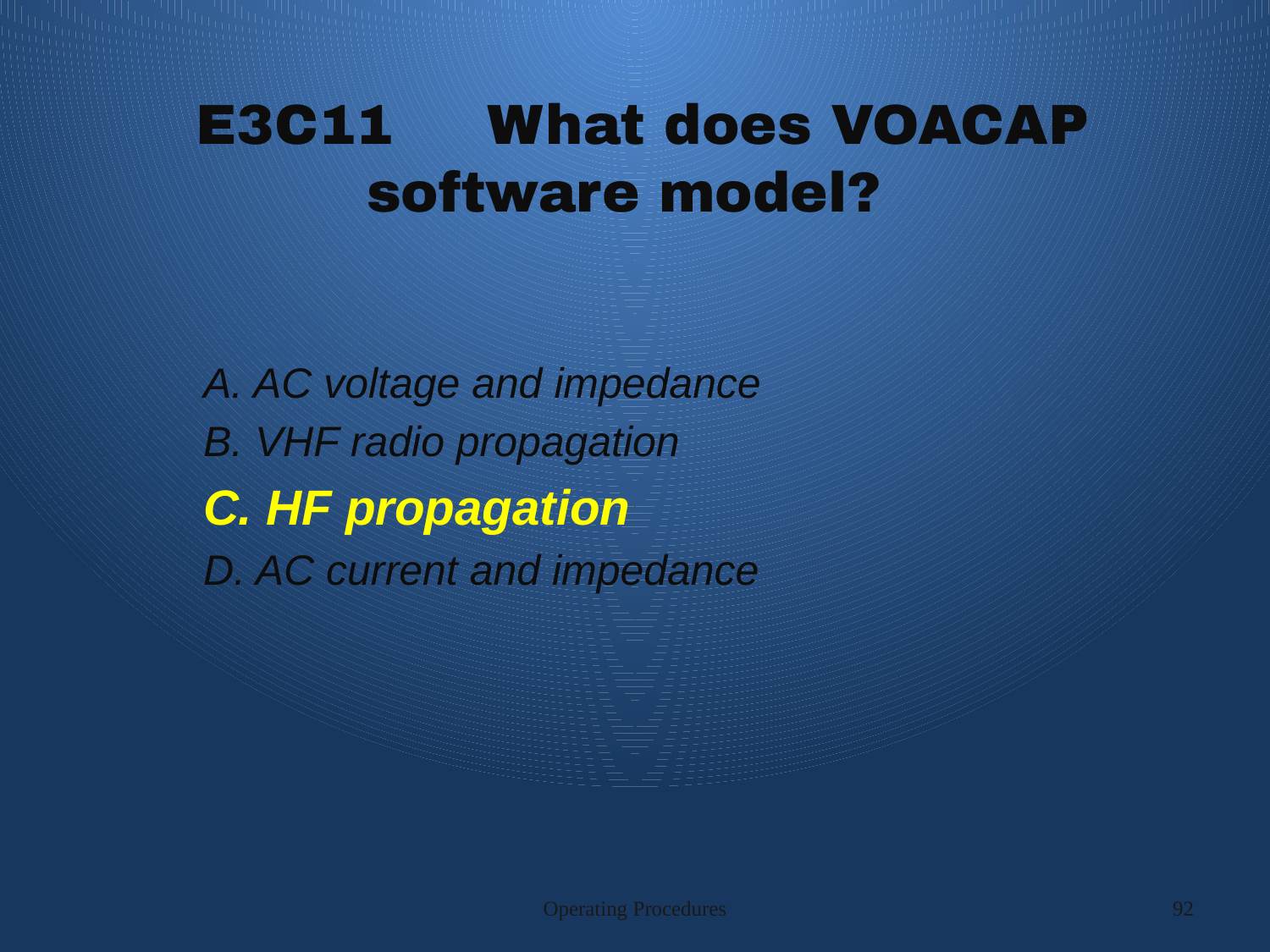

# E3C11     What does VOACAP software model?
A. AC voltage and impedance
B. VHF radio propagation
C. HF propagation
D. AC current and impedance
Operating Procedures
92